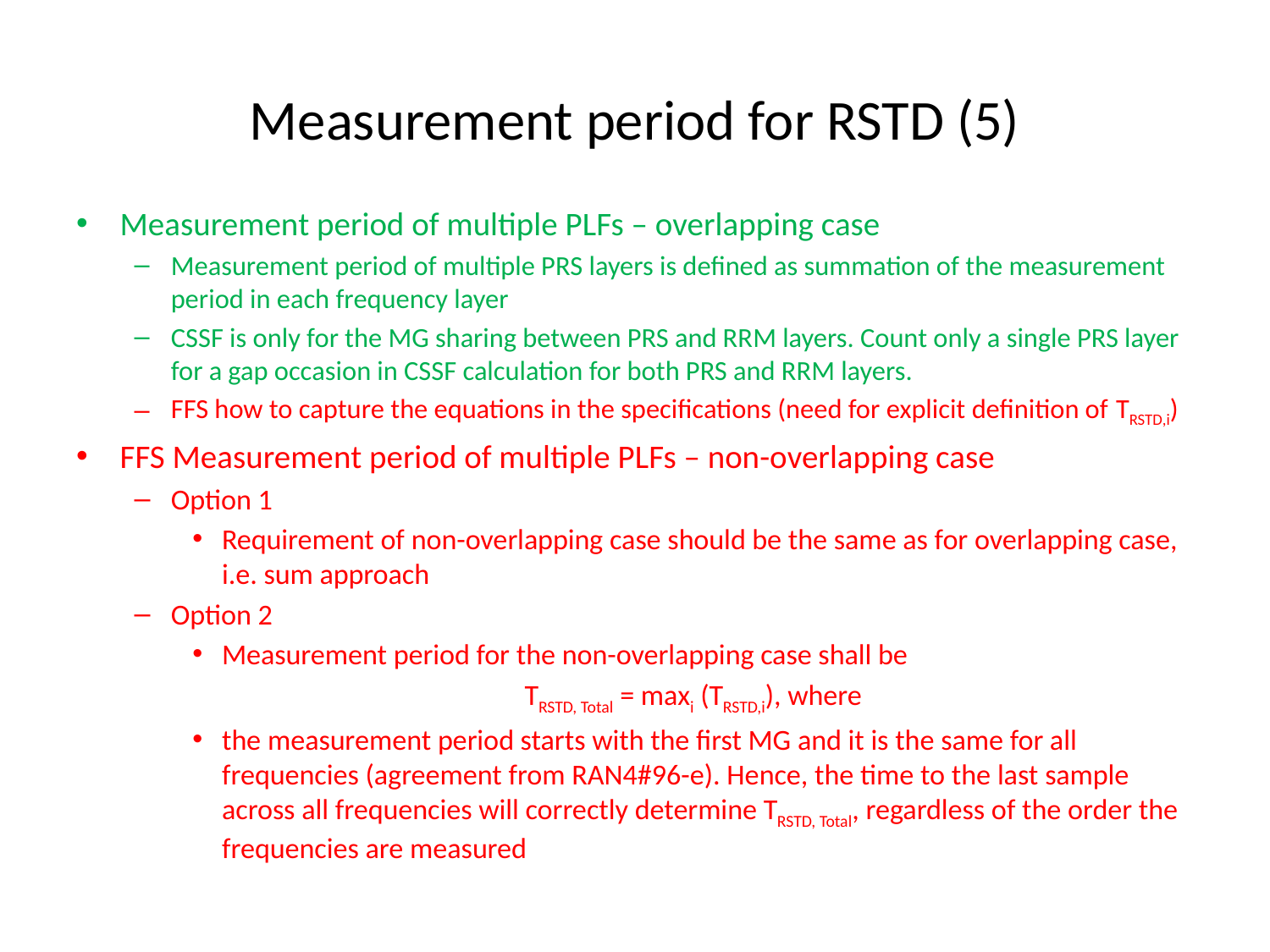

# Measurement period for RSTD (5)
Measurement period of multiple PLFs – overlapping case
Measurement period of multiple PRS layers is defined as summation of the measurement period in each frequency layer
CSSF is only for the MG sharing between PRS and RRM layers. Count only a single PRS layer for a gap occasion in CSSF calculation for both PRS and RRM layers.
FFS how to capture the equations in the specifications (need for explicit definition of TRSTD,i)
FFS Measurement period of multiple PLFs – non-overlapping case
Option 1
Requirement of non-overlapping case should be the same as for overlapping case, i.e. sum approach
Option 2
Measurement period for the non-overlapping case shall be
TRSTD, Total = maxi (TRSTD,i), where
the measurement period starts with the first MG and it is the same for all frequencies (agreement from RAN4#96-e). Hence, the time to the last sample across all frequencies will correctly determine TRSTD, Total, regardless of the order the frequencies are measured